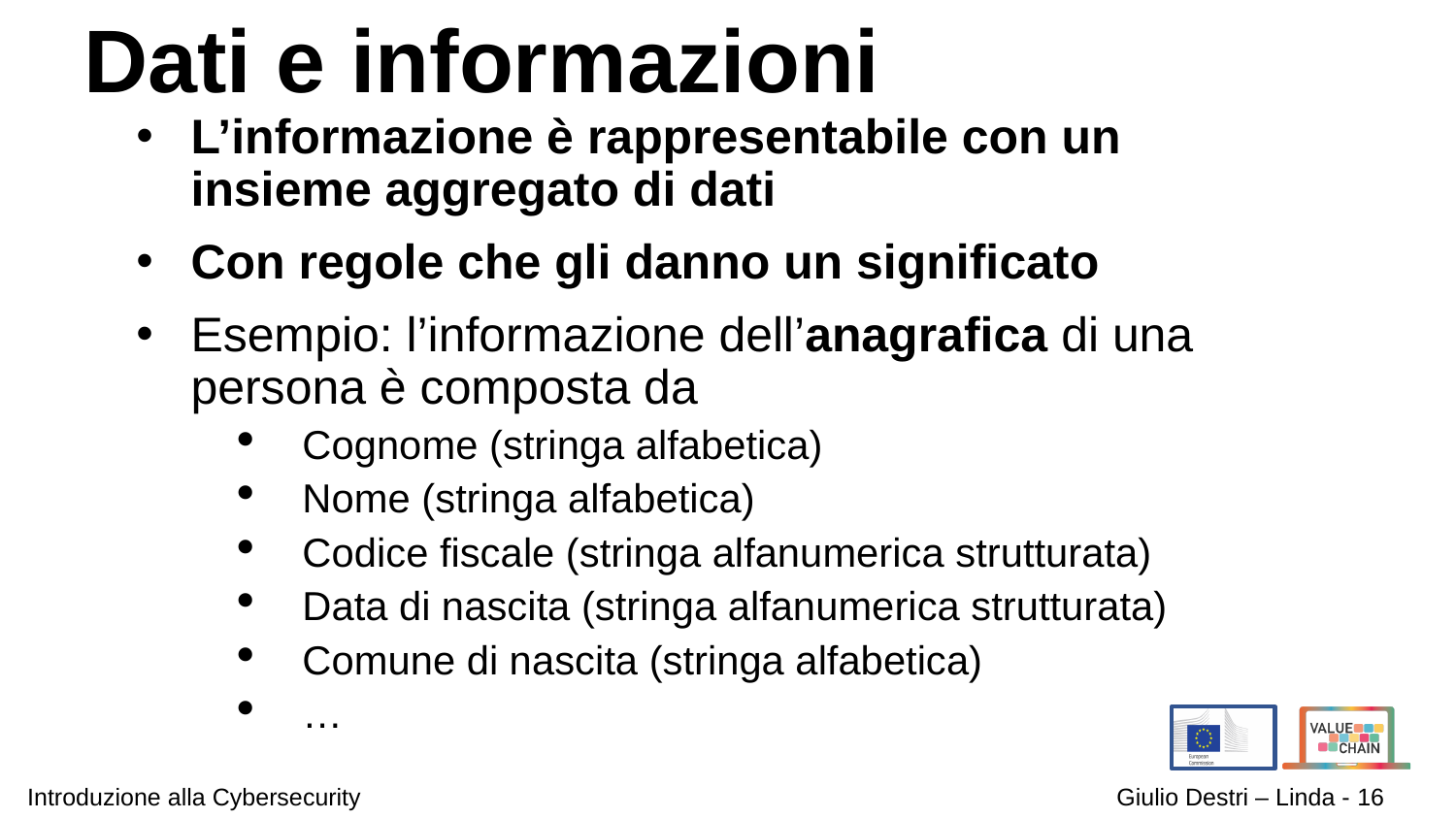

# Dati e informazioni
L’informazione è rappresentabile con un insieme aggregato di dati
Con regole che gli danno un significato
Esempio: l’informazione dell’anagrafica di una persona è composta da
Cognome (stringa alfabetica)
Nome (stringa alfabetica)
Codice fiscale (stringa alfanumerica strutturata)
Data di nascita (stringa alfanumerica strutturata)
Comune di nascita (stringa alfabetica)
…